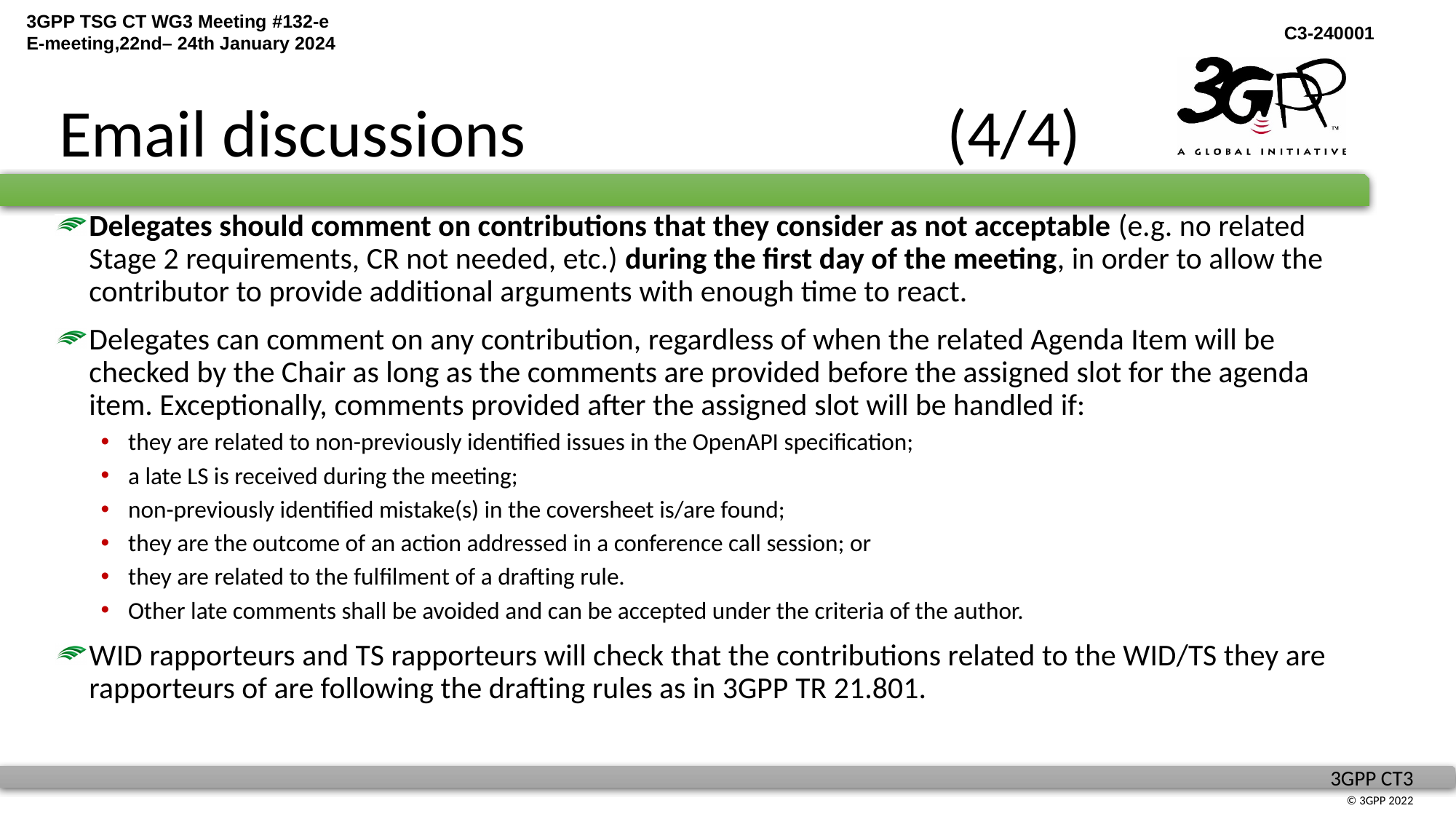

# Email discussions                            (4/4)
Delegates should comment on contributions that they consider as not acceptable (e.g. no related Stage 2 requirements, CR not needed, etc.) during the first day of the meeting, in order to allow the contributor to provide additional arguments with enough time to react.
Delegates can comment on any contribution, regardless of when the related Agenda Item will be checked by the Chair as long as the comments are provided before the assigned slot for the agenda item. Exceptionally, comments provided after the assigned slot will be handled if:
they are related to non-previously identified issues in the OpenAPI specification;
a late LS is received during the meeting;
non-previously identified mistake(s) in the coversheet is/are found;
they are the outcome of an action addressed in a conference call session; or
they are related to the fulfilment of a drafting rule.
Other late comments shall be avoided and can be accepted under the criteria of the author.
WID rapporteurs and TS rapporteurs will check that the contributions related to the WID/TS they are rapporteurs of are following the drafting rules as in 3GPP TR 21.801.